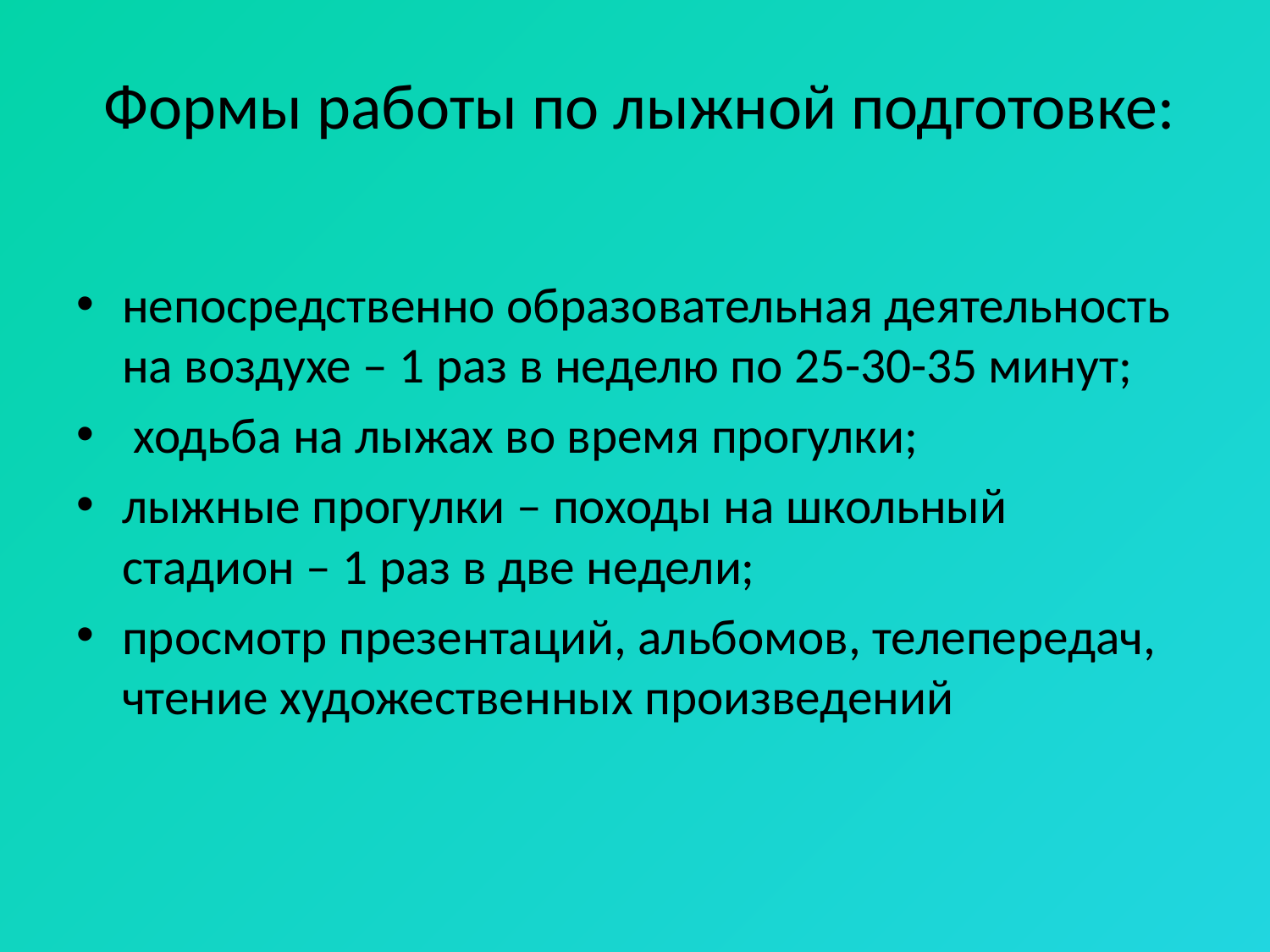

# Формы работы по лыжной подготовке:
непосредственно образовательная деятельность на воздухе – 1 раз в неделю по 25-30-35 минут;
 ходьба на лыжах во время прогулки;
лыжные прогулки – походы на школьный стадион – 1 раз в две недели;
просмотр презентаций, альбомов, телепередач, чтение художественных произведений